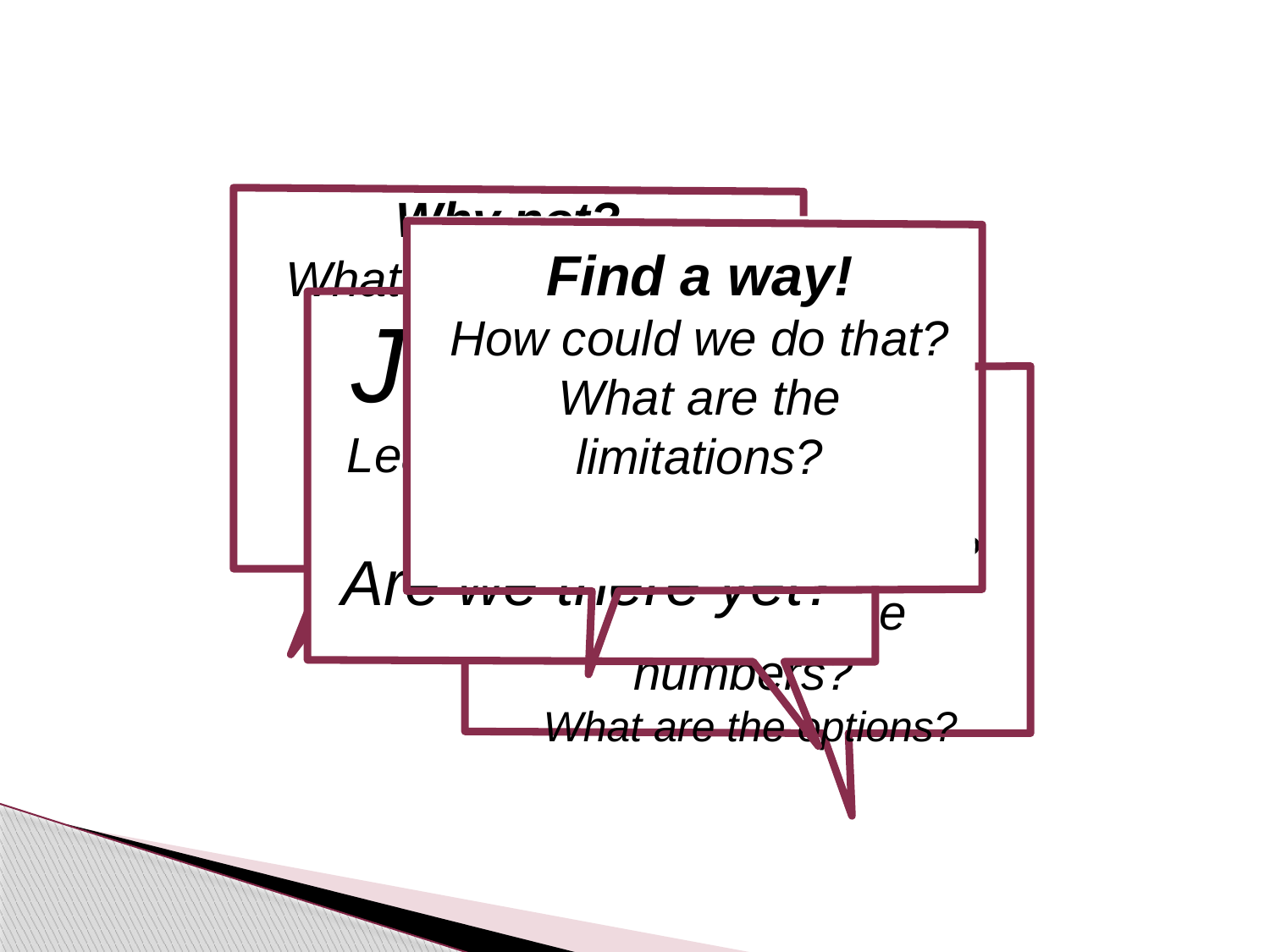

Why not?
What if? How about?
What’s the
500 year plan?

Find a way!
How could we do that?
What are the limitations?

Just Do It!
Lead, follow or get out of my way.
Are we there yet?

Prove it!
Cost? Benefit? Risk?
Where are the numbers?
What are the options?